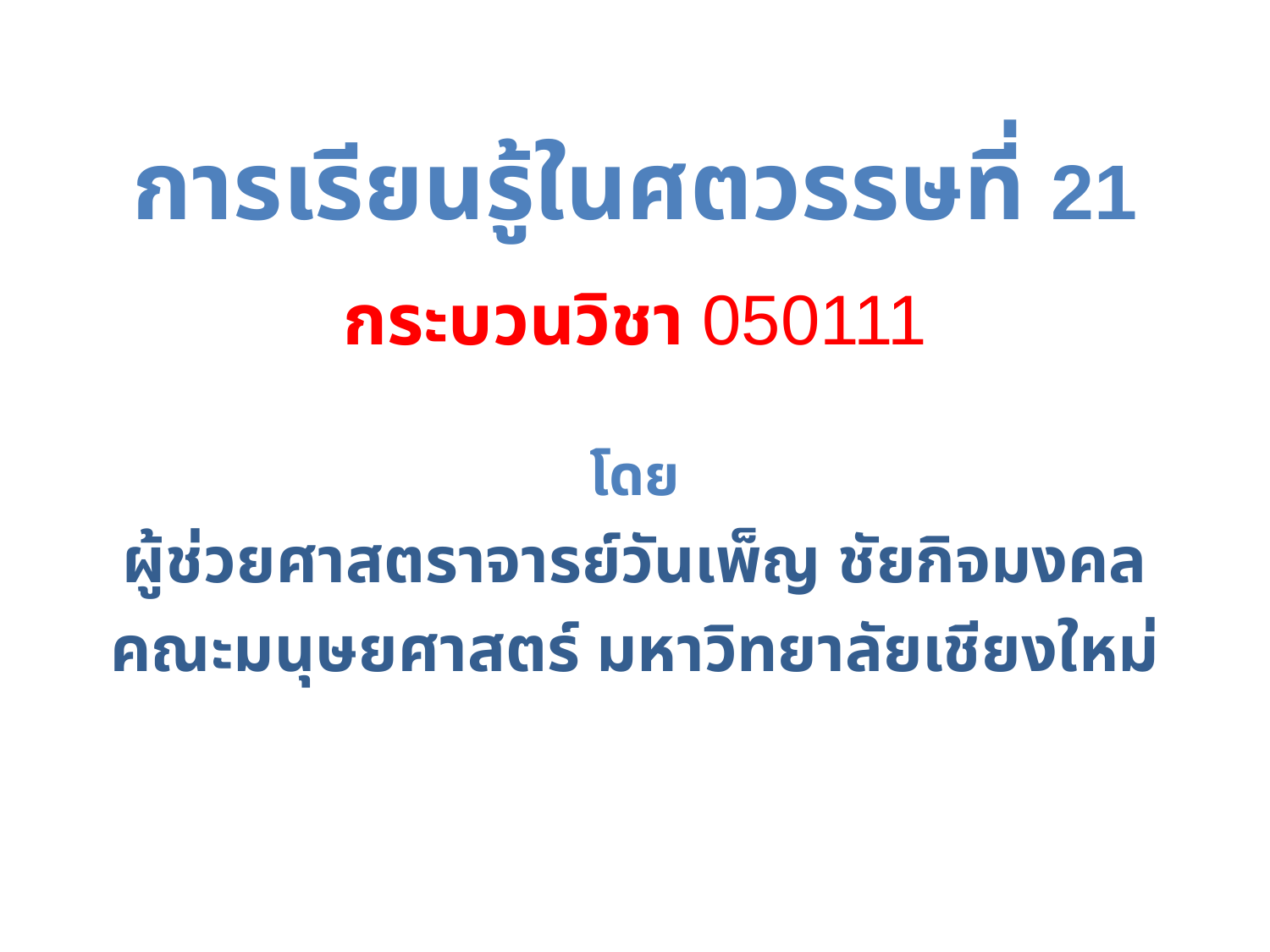

# การเรียนรู้ในศตวรรษที่ 21
กระบวนวิชา 050111

โดย
ผู้ช่วยศาสตราจารย์วันเพ็ญ ชัยกิจมงคล
คณะมนุษยศาสตร์ มหาวิทยาลัยเชียงใหม่